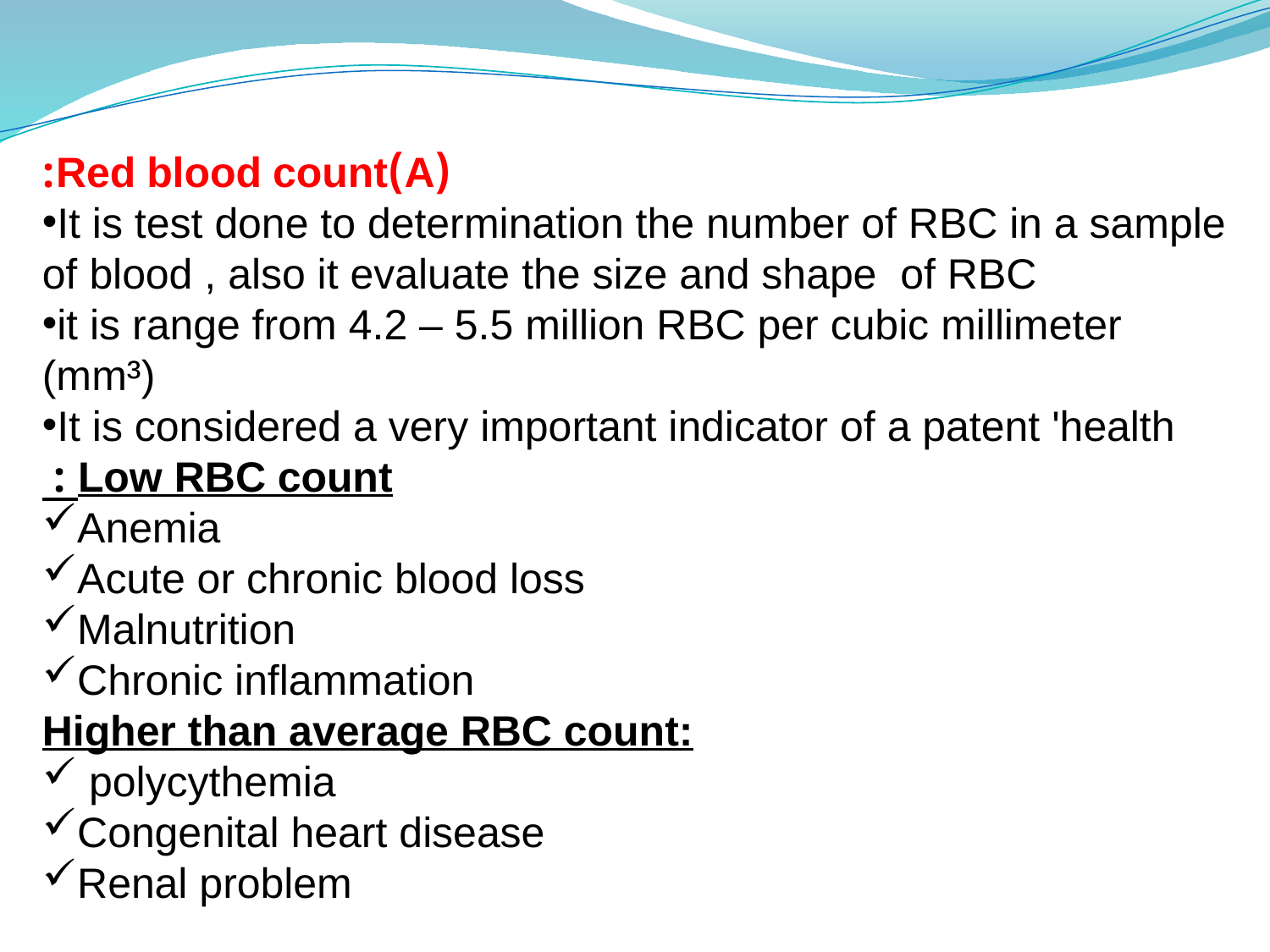

(A)Red blood count:
It is test done to determination the number of RBC in a sample of blood , also it evaluate the size and shape  of RBC
it is range from 4.2 – 5.5 million RBC per cubic millimeter (mm³)
It is considered a very important indicator of a patent 'health
Low RBC count :
Anemia
Acute or chronic blood loss
Malnutrition
Chronic inflammation
Higher than average RBC count:
 polycythemia
Congenital heart disease
Renal problem